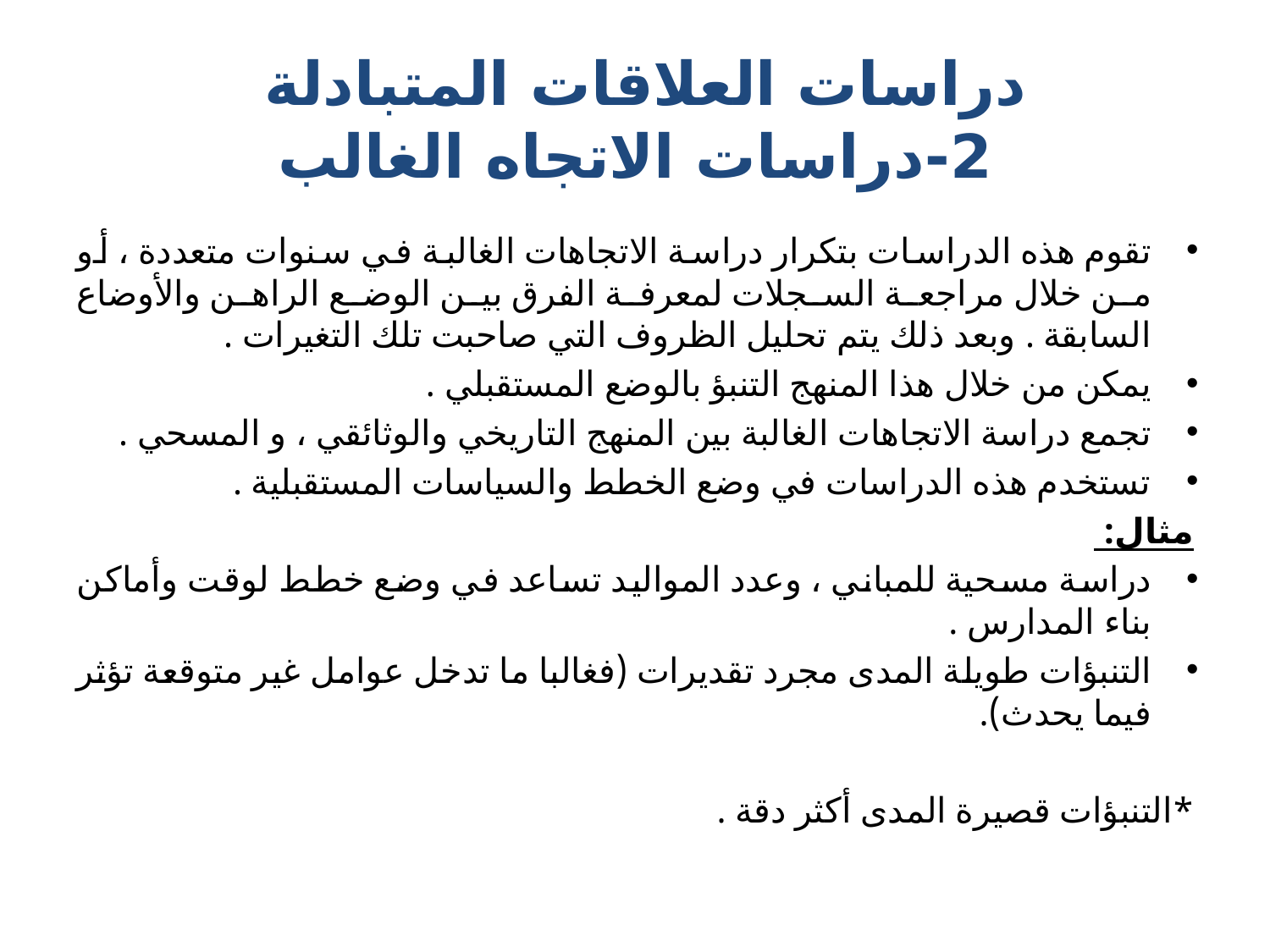

# دراسات العلاقات المتبادلة 2-دراسات الاتجاه الغالب
تقوم هذه الدراسات بتكرار دراسة الاتجاهات الغالبة في سنوات متعددة ، أو من خلال مراجعة السجلات لمعرفة الفرق بين الوضع الراهن والأوضاع السابقة . وبعد ذلك يتم تحليل الظروف التي صاحبت تلك التغيرات .
يمكن من خلال هذا المنهج التنبؤ بالوضع المستقبلي .
تجمع دراسة الاتجاهات الغالبة بين المنهج التاريخي والوثائقي ، و المسحي .
تستخدم هذه الدراسات في وضع الخطط والسياسات المستقبلية .
مثال:
دراسة مسحية للمباني ، وعدد المواليد تساعد في وضع خطط لوقت وأماكن بناء المدارس .
التنبؤات طويلة المدى مجرد تقديرات (فغالبا ما تدخل عوامل غير متوقعة تؤثر فيما يحدث).

*التنبؤات قصيرة المدى أكثر دقة .